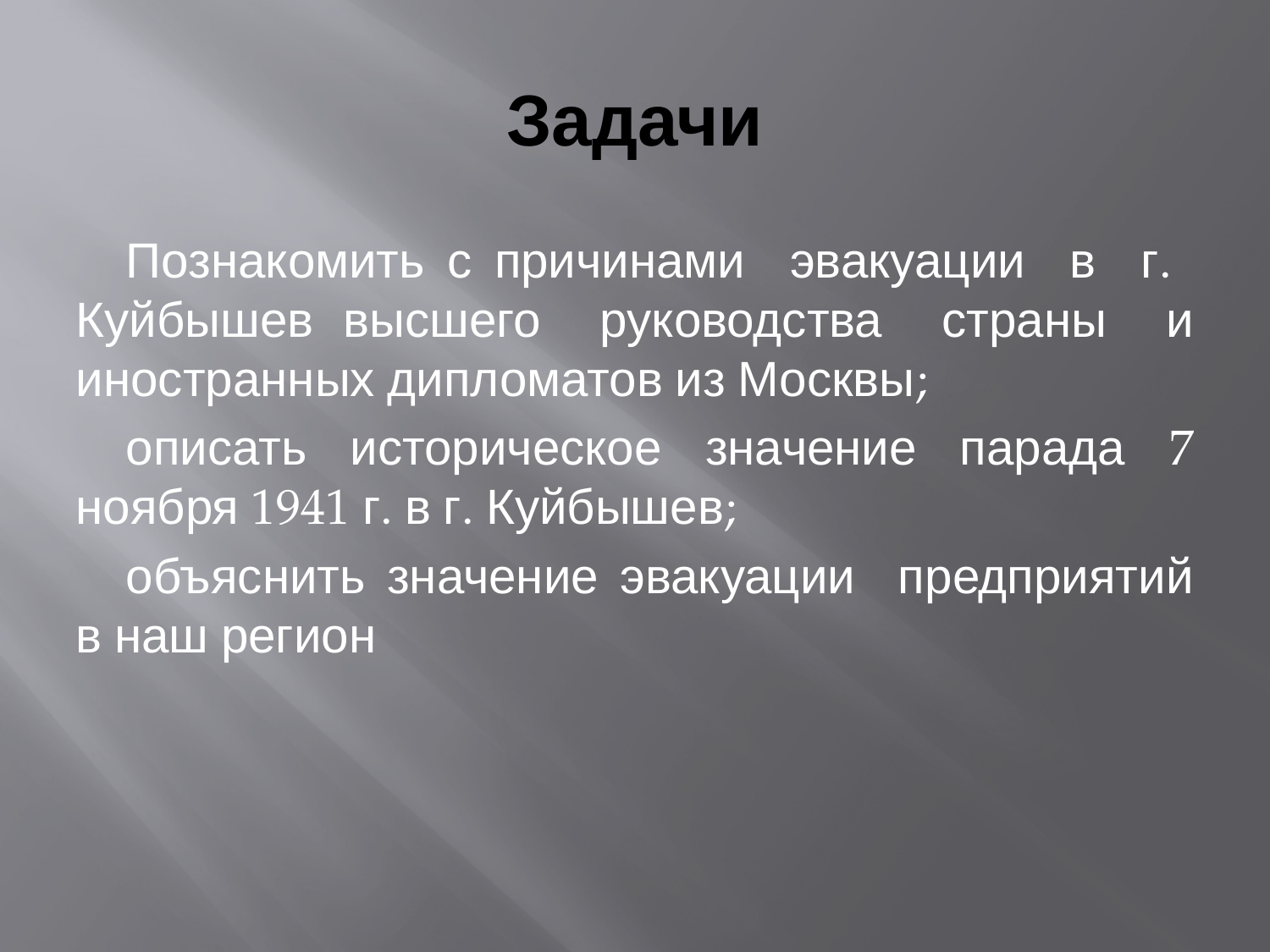

# Задачи
Познакомить с причинами  эвакуации  в  г.  Куйбышев высшего  руководства  страны  и иностранных дипломатов из Москвы;
описать историческое значение парада 7 ноября 1941 г. в г. Куйбышев;
объяснить значение эвакуации  предприятий в наш регион